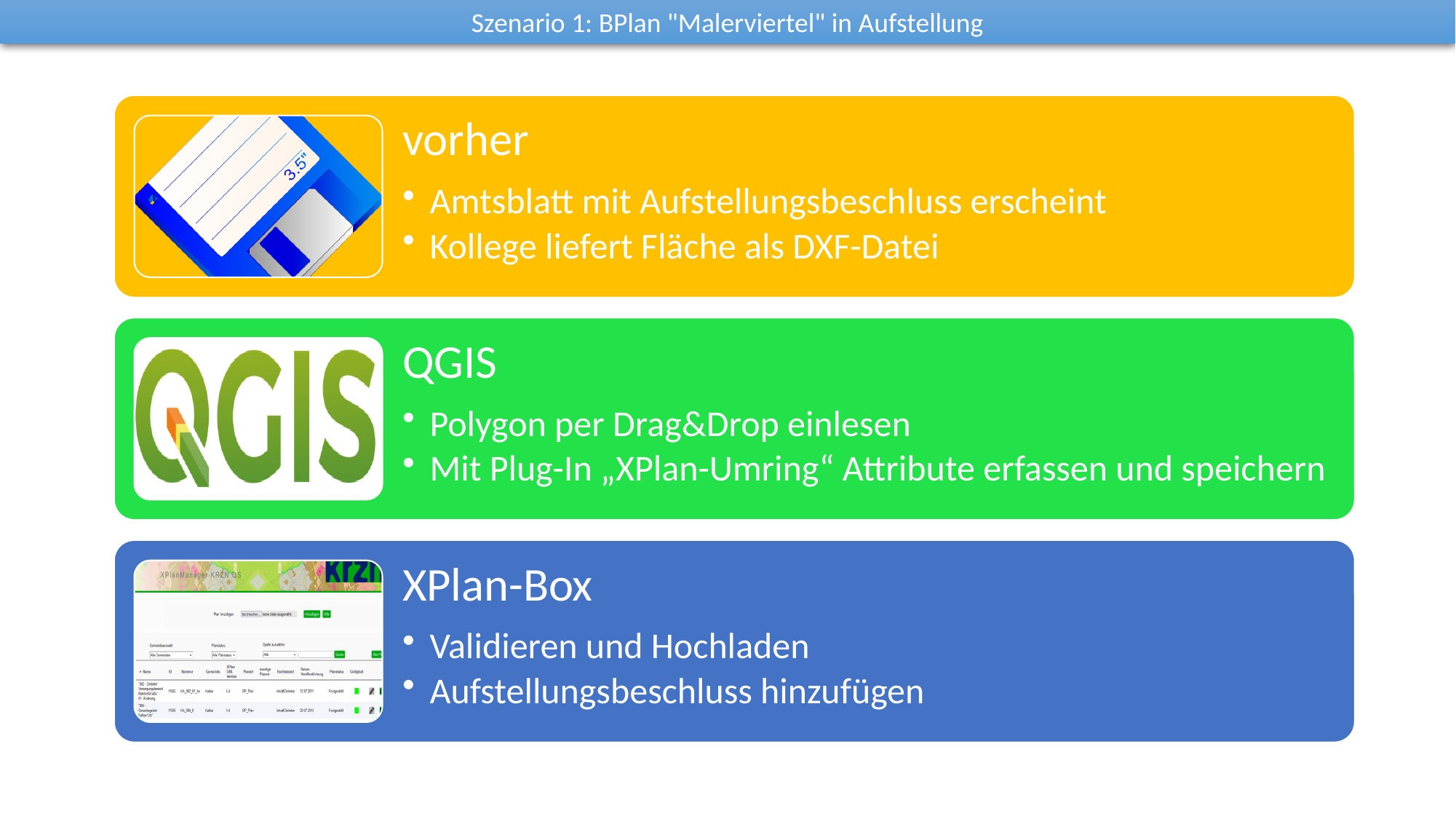

Szenario 1: BPlan "Malerviertel" in Aufstellung
vorher
Amtsblatt mit Aufstellungsbeschluss erscheint
Kollege liefert Fläche als DXF-Datei
QGIS
Polygon per Drag&Drop einlesen
Mit Plug-In „XPlan-Umring“ Attribute erfassen und speichern
XPlan-Box
Validieren und Hochladen
Aufstellungsbeschluss hinzufügen